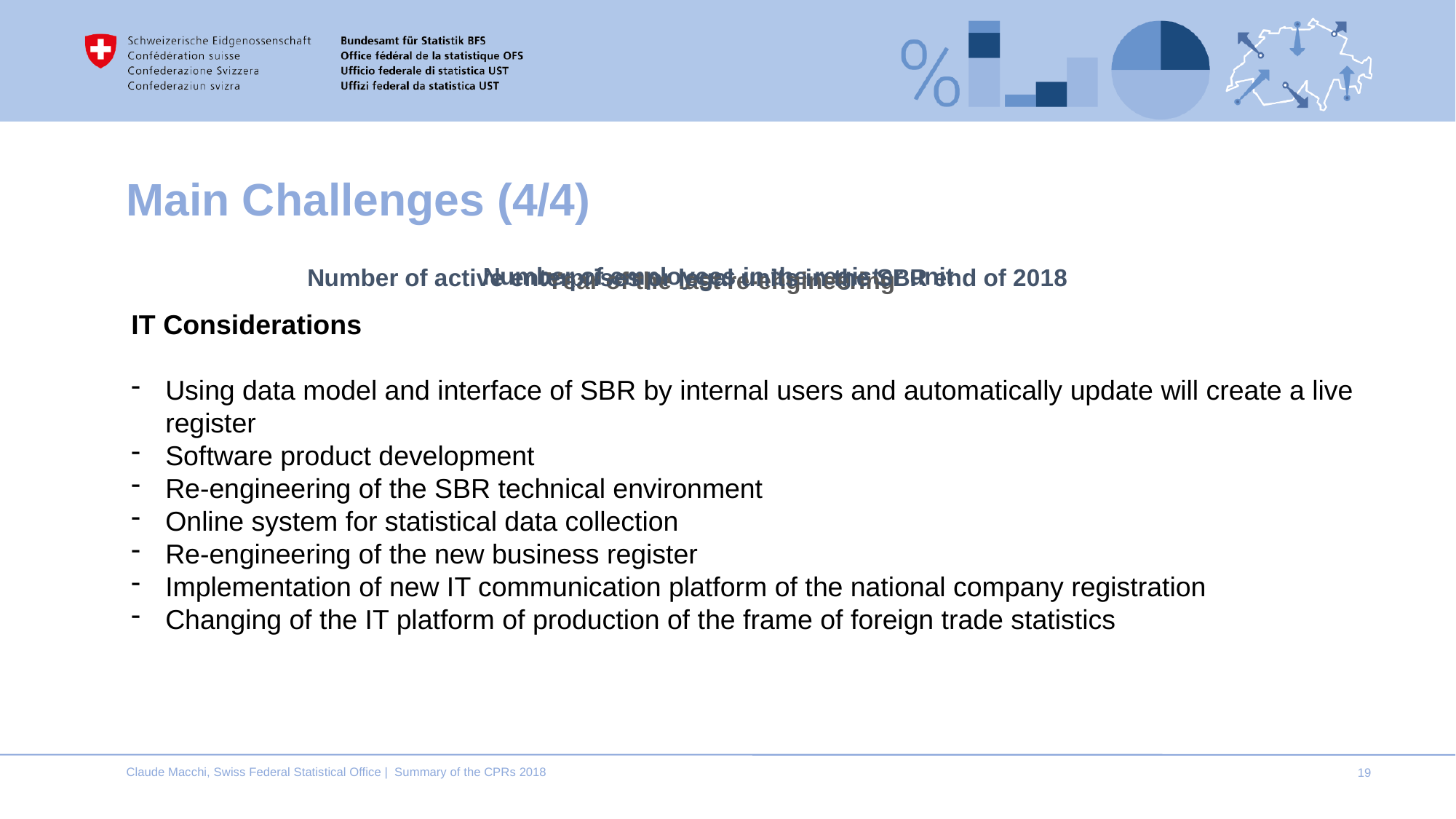

# Main Challenges (4/4)

[unsupported chart]

[unsupported chart]

[unsupported chart]

[unsupported chart]

IT Considerations

Using data model and interface of SBR by internal users and automatically update will create a live register
Software product development
Re-engineering of the SBR technical environment
Online system for statistical data collection
Re-engineering of the new business register
Implementation of new IT communication platform of the national company registration
Changing of the IT platform of production of the frame of foreign trade statistics

Claude Macchi, Swiss Federal Statistical Office |  Summary of the CPRs 2018
19